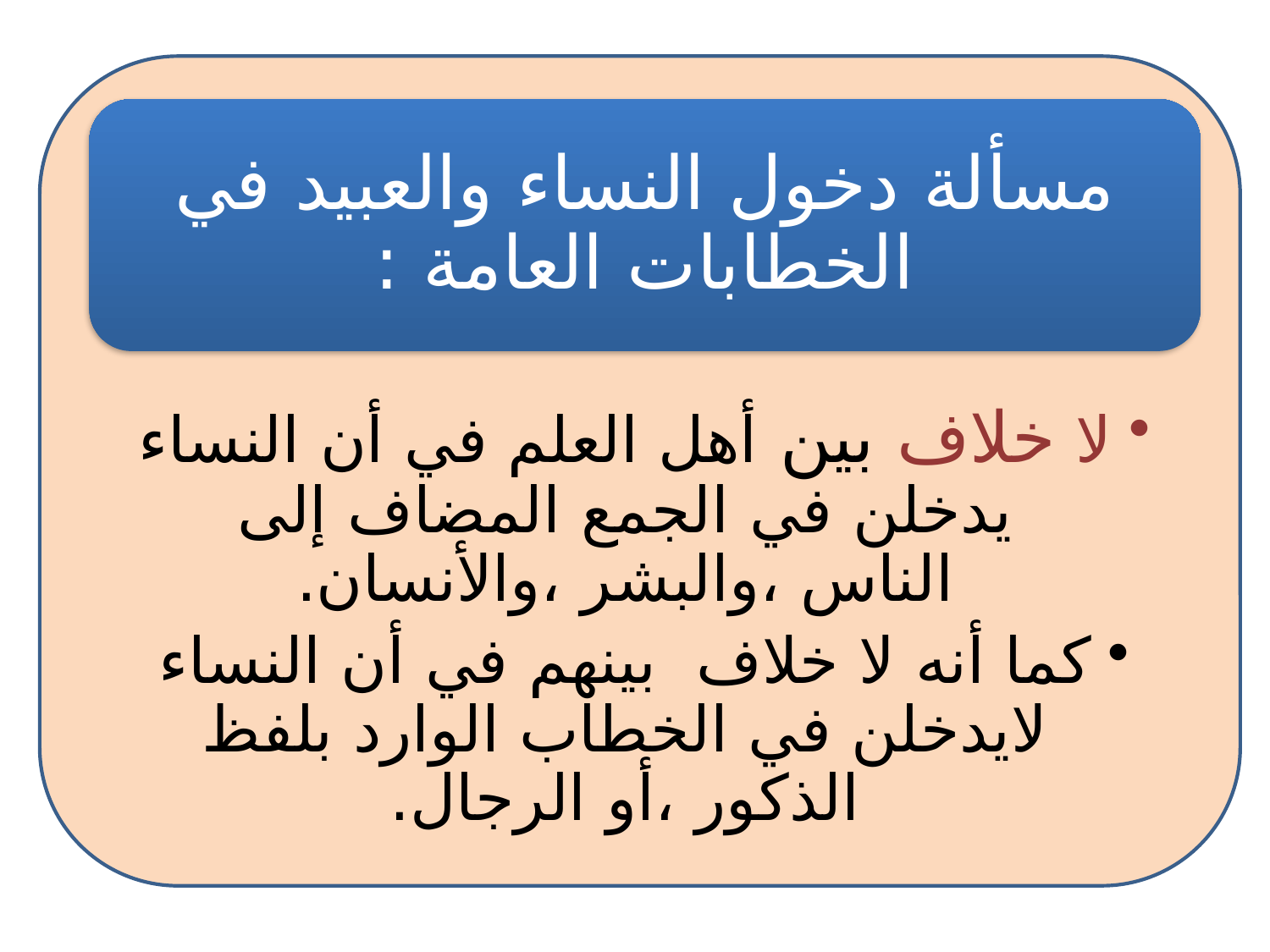

مسألة دخول النساء والعبيد في الخطابات العامة :
لا خلاف بين أهل العلم في أن النساء يدخلن في الجمع المضاف إلى الناس ،والبشر ،والأنسان.
كما أنه لا خلاف  بينهم في أن النساء لايدخلن في الخطاب الوارد بلفظ الذكور ،أو الرجال.